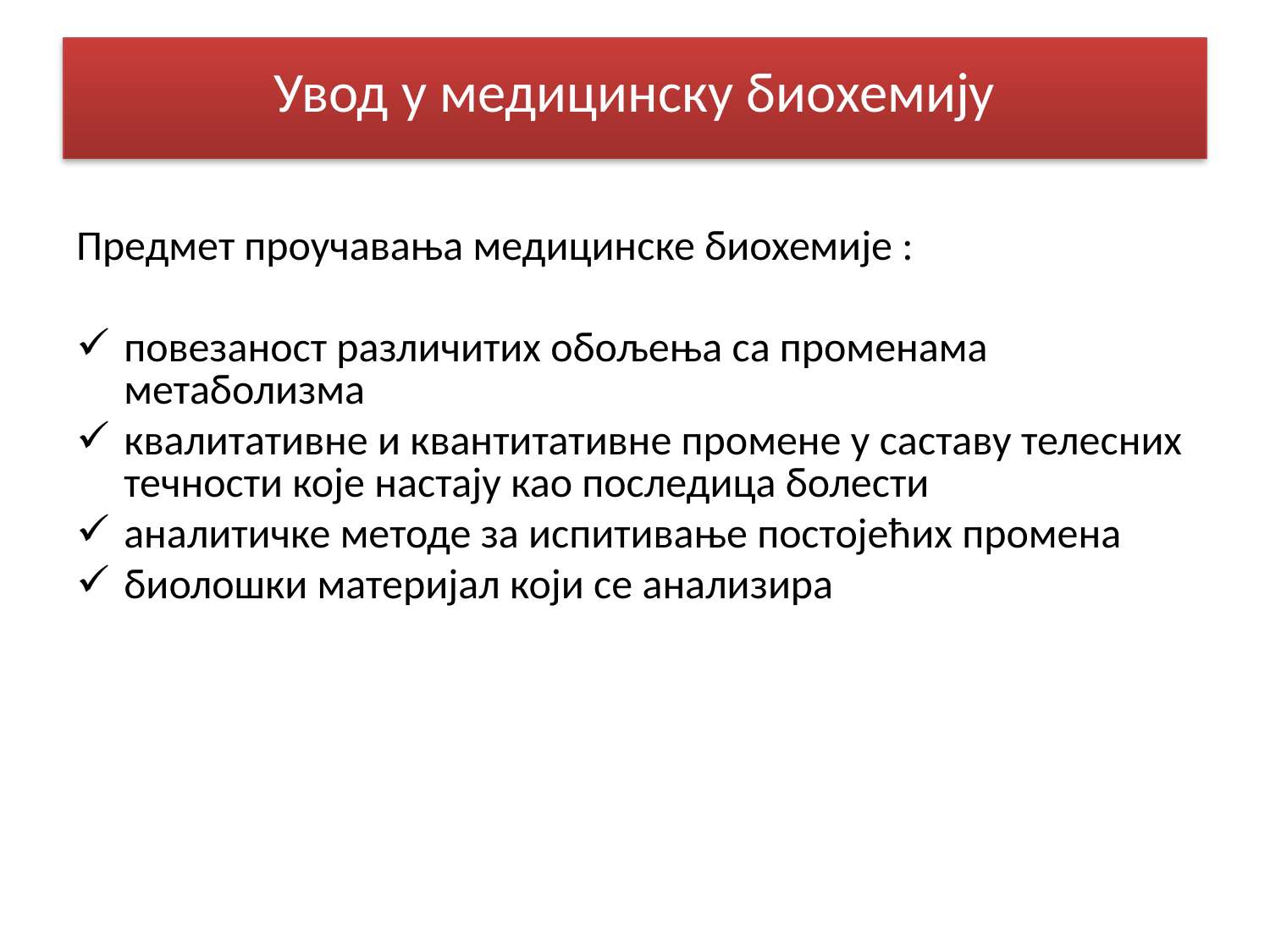

# Увод у медицинску биохемију
Предмет проучавања медицинске биохемије :

повезаност различитих обољења са променама метаболизма
квалитативне и квантитативне промене у саставу телесних течности које настају као последица болести
аналитичке методе за испитивање постојећих промена
биолошки материјал који се анализира